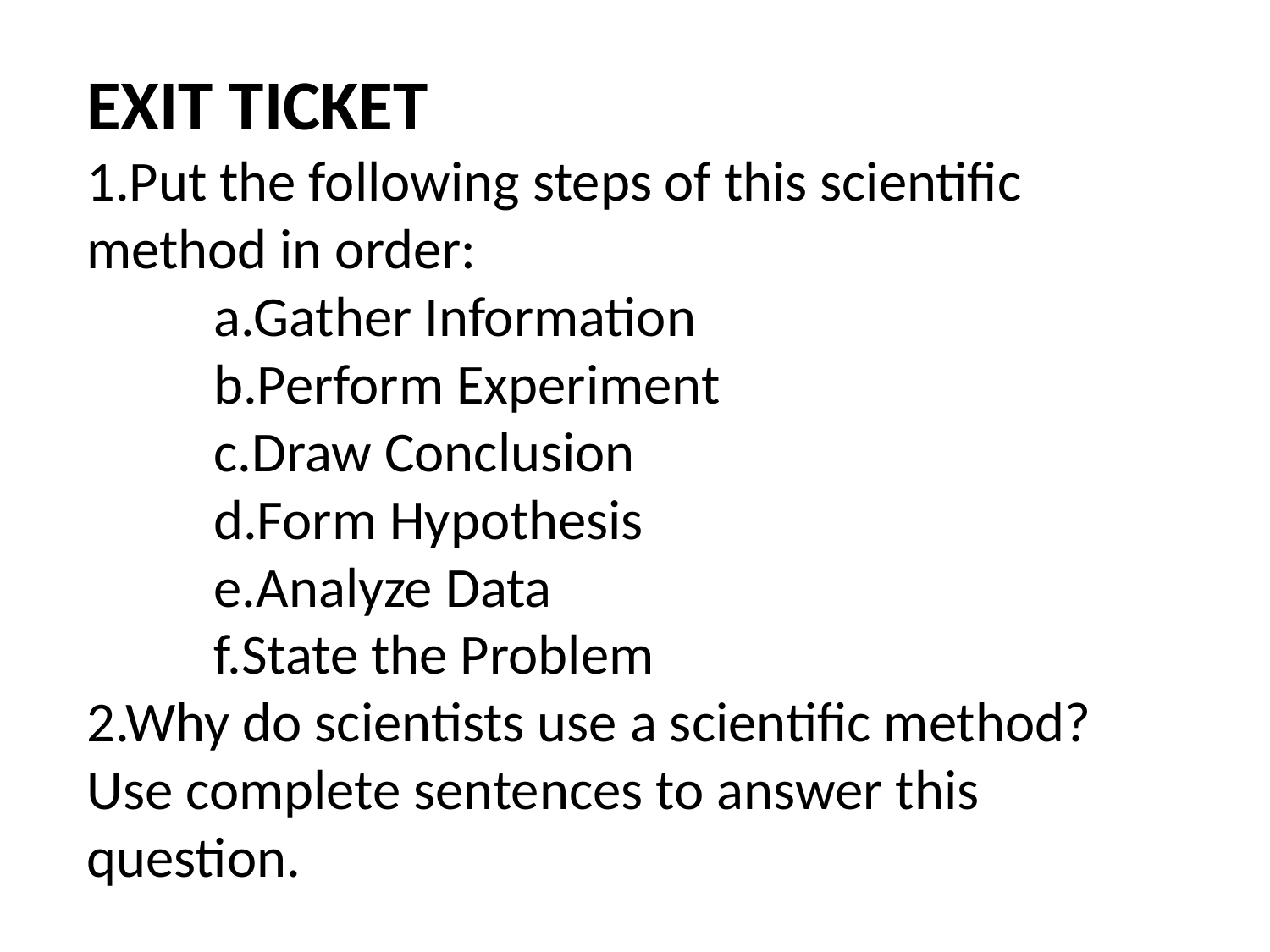

EXIT TICKET
1.Put the following steps of this scientific method in order:
	a.Gather Information
	b.Perform Experiment
	c.Draw Conclusion
	d.Form Hypothesis
	e.Analyze Data
	f.State the Problem
2.Why do scientists use a scientific method?  Use complete sentences to answer this question.